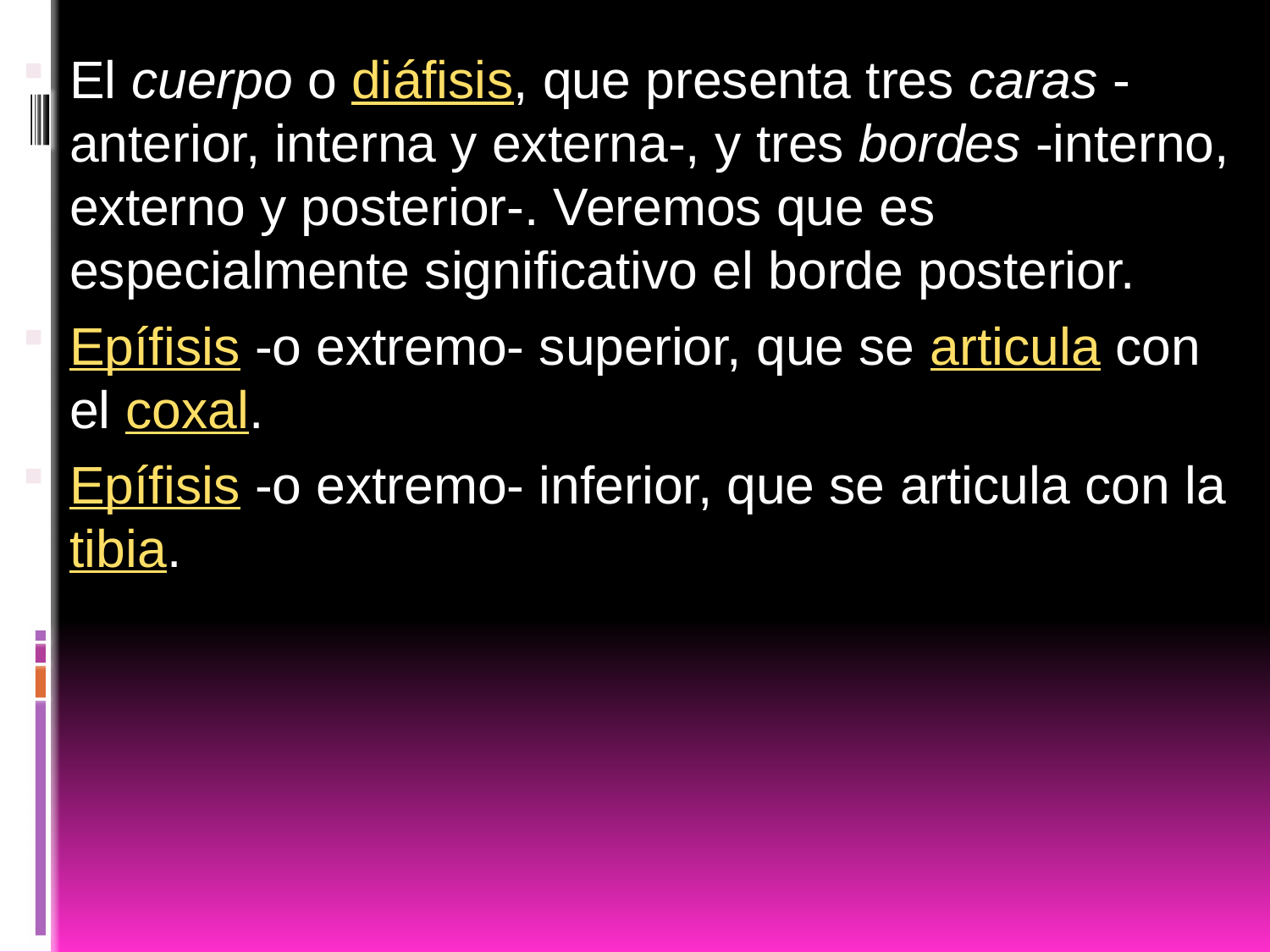

El cuerpo o diáfisis, que presenta tres caras -anterior, interna y externa-, y tres bordes -interno, externo y posterior-. Veremos que es especialmente significativo el borde posterior.
Epífisis -o extremo- superior, que se articula con el coxal.
Epífisis -o extremo- inferior, que se articula con la tibia.